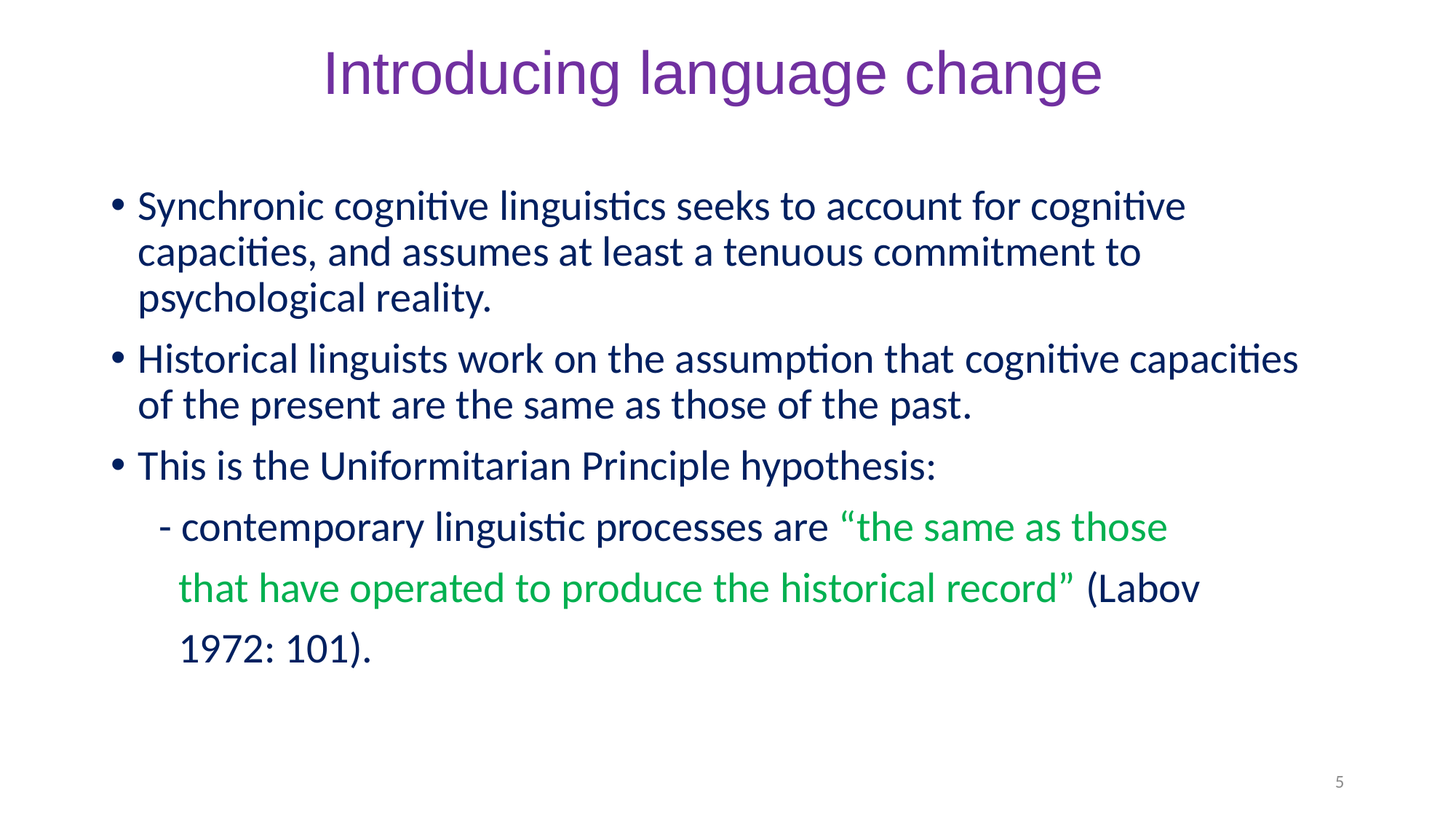

# Introducing language change
Synchronic cognitive linguistics seeks to account for cognitive capacities, and assumes at least a tenuous commitment to psychological reality.
Historical linguists work on the assumption that cognitive capacities of the present are the same as those of the past.
This is the Uniformitarian Principle hypothesis:
     - contemporary linguistic processes are “the same as those
       that have operated to produce the historical record” (Labov
       1972: 101).

5